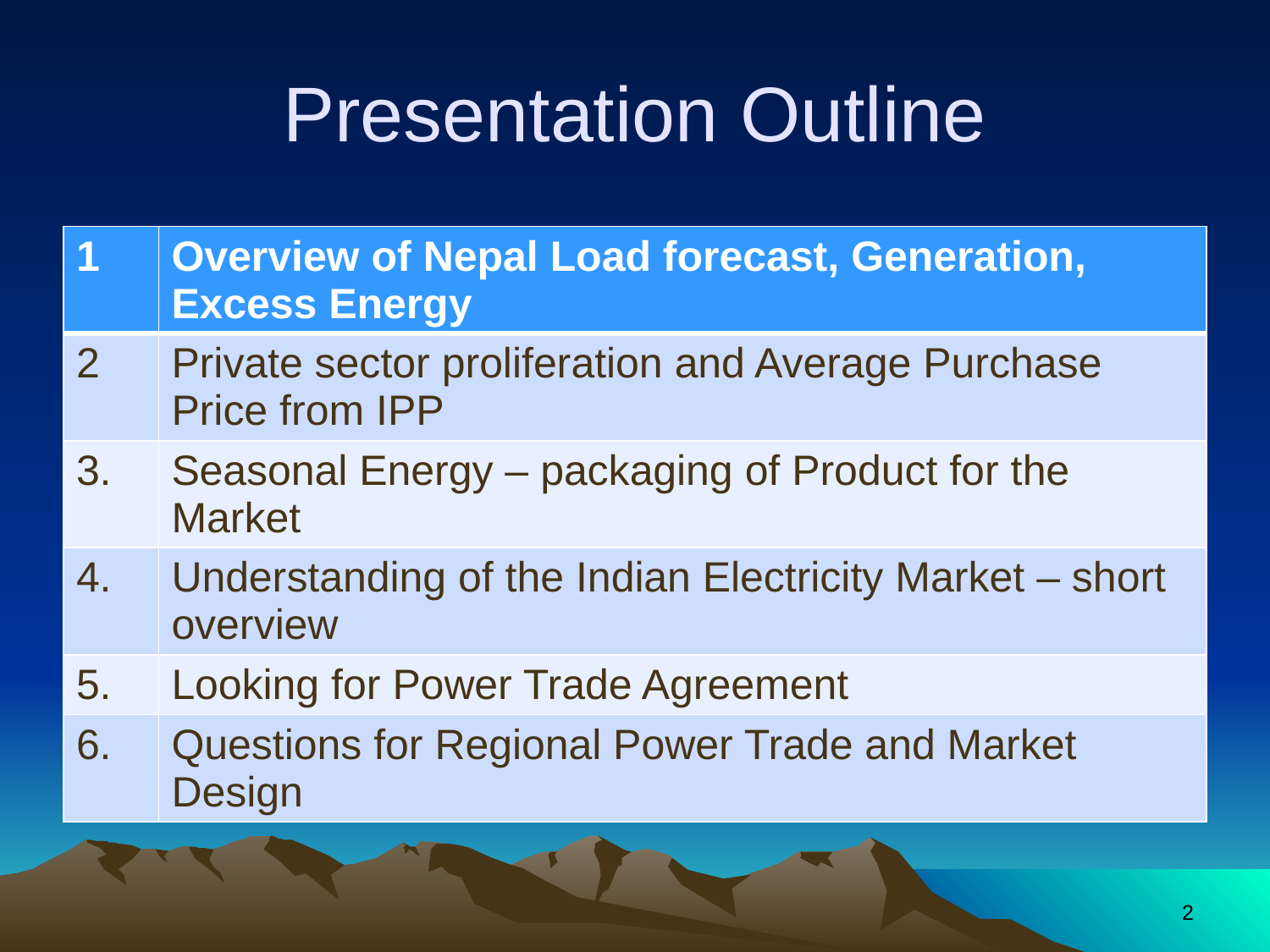

# Presentation Outline
| 1 | Overview of Nepal Load forecast, Generation, Excess Energy |
| --- | --- |
| 2 | Private sector proliferation and Average Purchase Price from IPP |
| 3. | Seasonal Energy – packaging of Product for the Market |
| 4. | Understanding of the Indian Electricity Market – short overview |
| 5. | Looking for Power Trade Agreement |
| 6. | Questions for Regional Power Trade and Market Design |
2